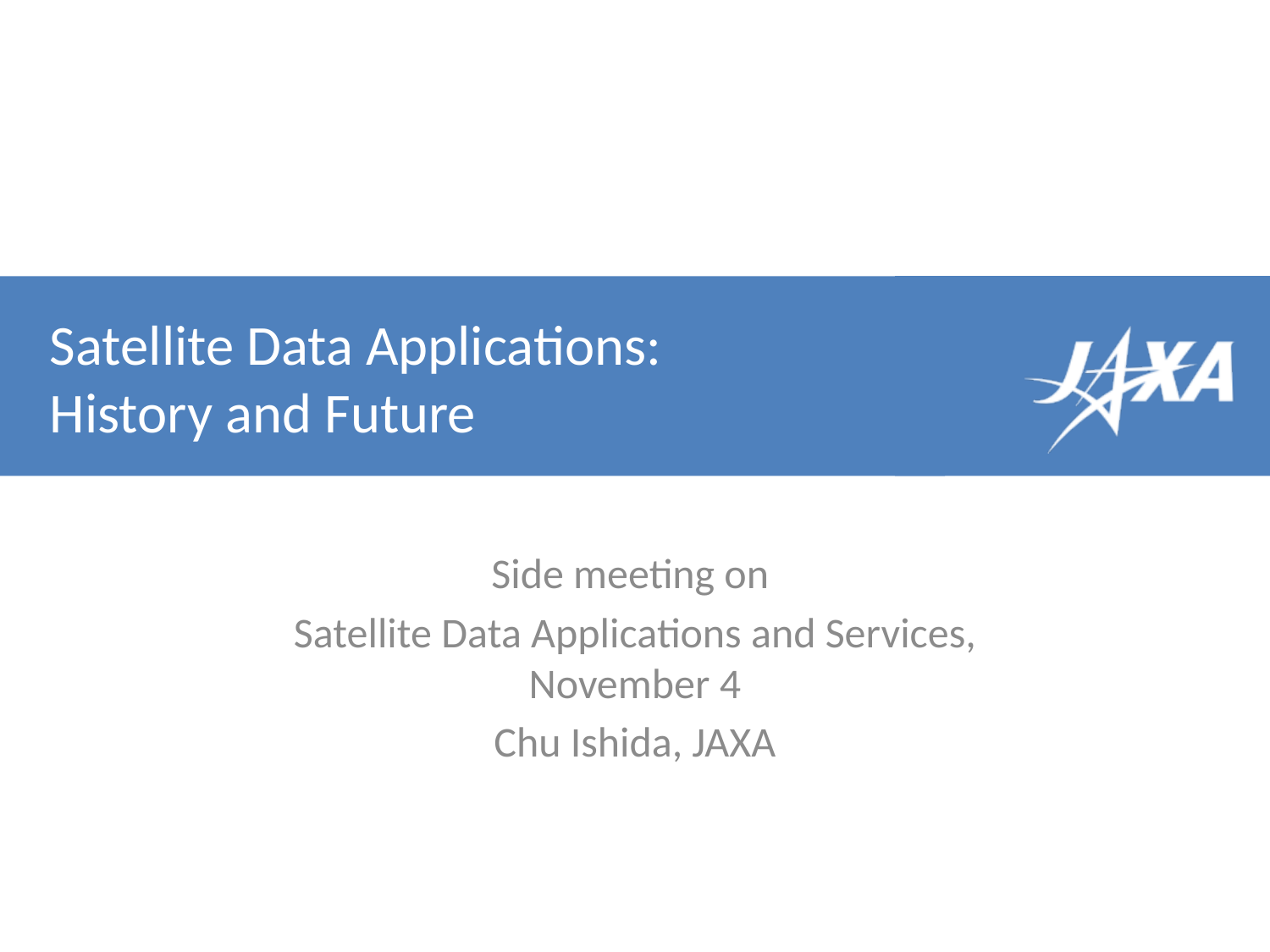

# Satellite Data Applications: History and Future
Side meeting on
Satellite Data Applications and Services, November 4
Chu Ishida, JAXA